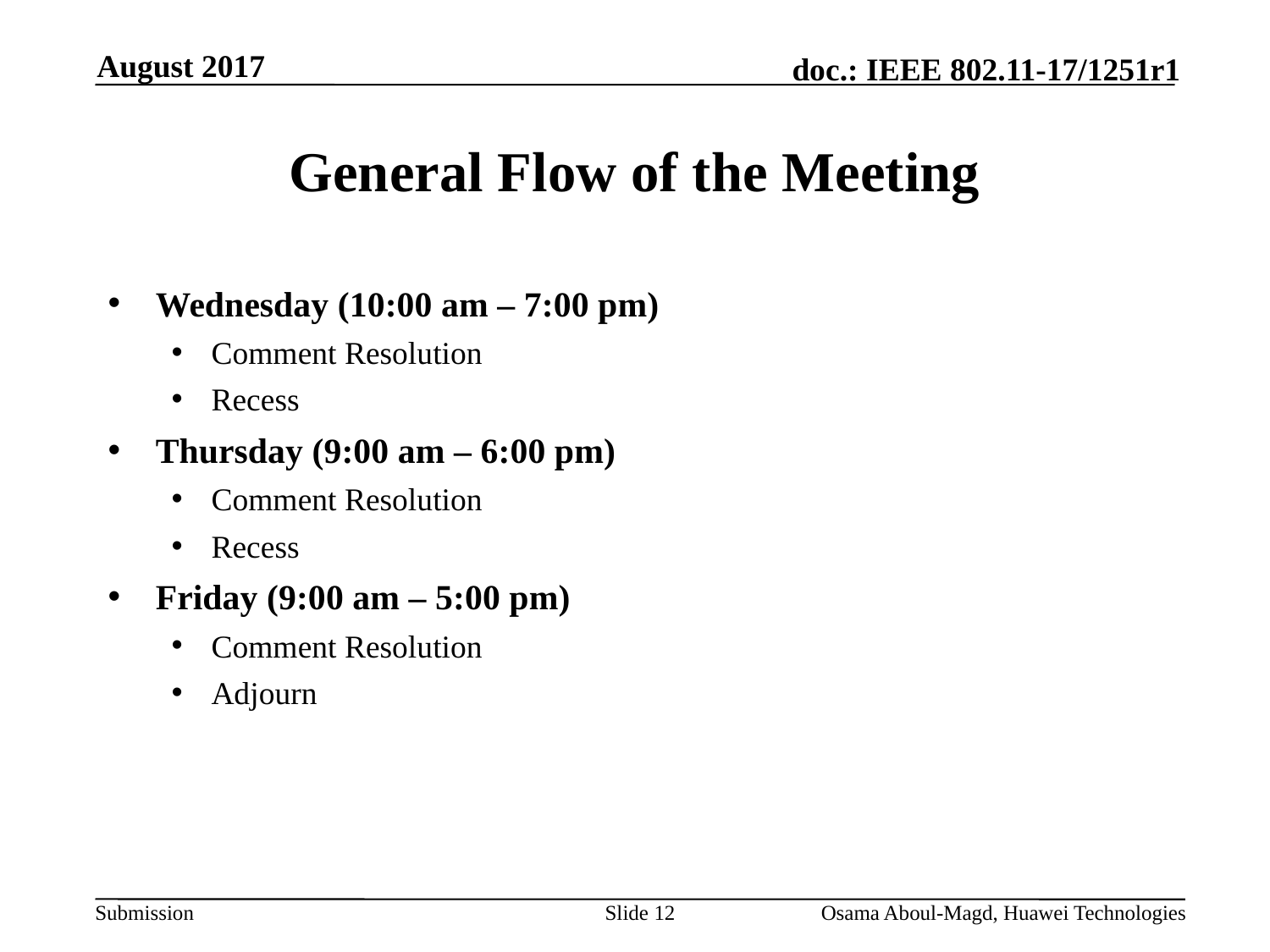

August 2017
# General Flow of the Meeting
Wednesday (10:00 am – 7:00 pm)
Comment Resolution
Recess
Thursday (9:00 am – 6:00 pm)
Comment Resolution
Recess
Friday (9:00 am – 5:00 pm)
Comment Resolution
Adjourn

Slide 12
Osama Aboul-Magd, Huawei Technologies